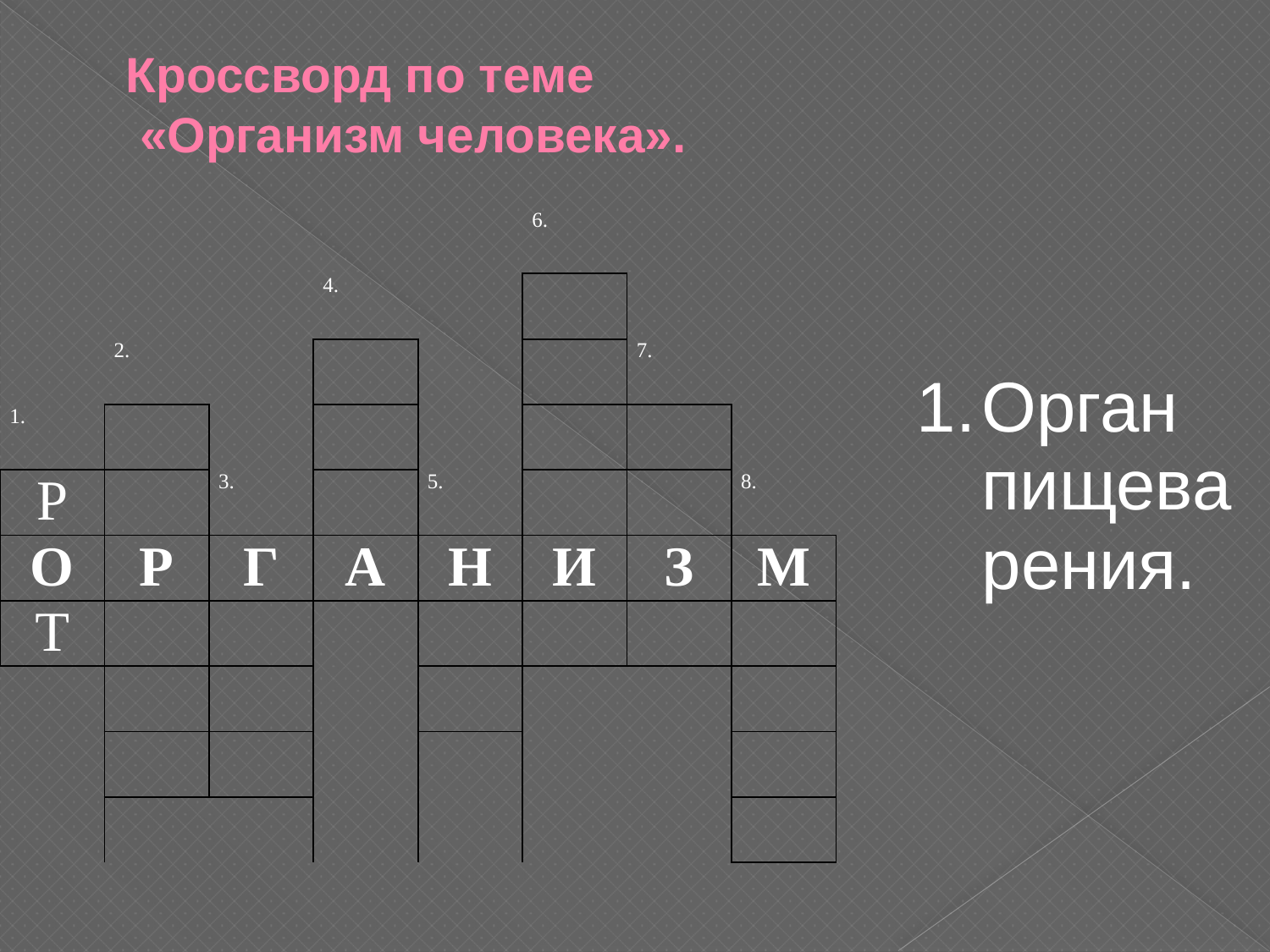

# Кроссворд по теме «Организм человека».
|  |  |  |  |  | 6. |  |  |
| --- | --- | --- | --- | --- | --- | --- | --- |
|  |  |  | 4. |  |  |  |  |
|  | 2. |  |  |  |  | 7. |  |
| 1. |  |  |  |  |  |  |  |
| Р |  | 3. |  | 5. |  |  | 8. |
| О | Р | Г | А | Н | И | З | М |
| Т |  |  |  |  |  |  |  |
|  |  |  |  |  |  |  |  |
|  |  |  |  |  |  |  |  |
|  |  |  |  |  |  |  |  |
Орган пищеварения.